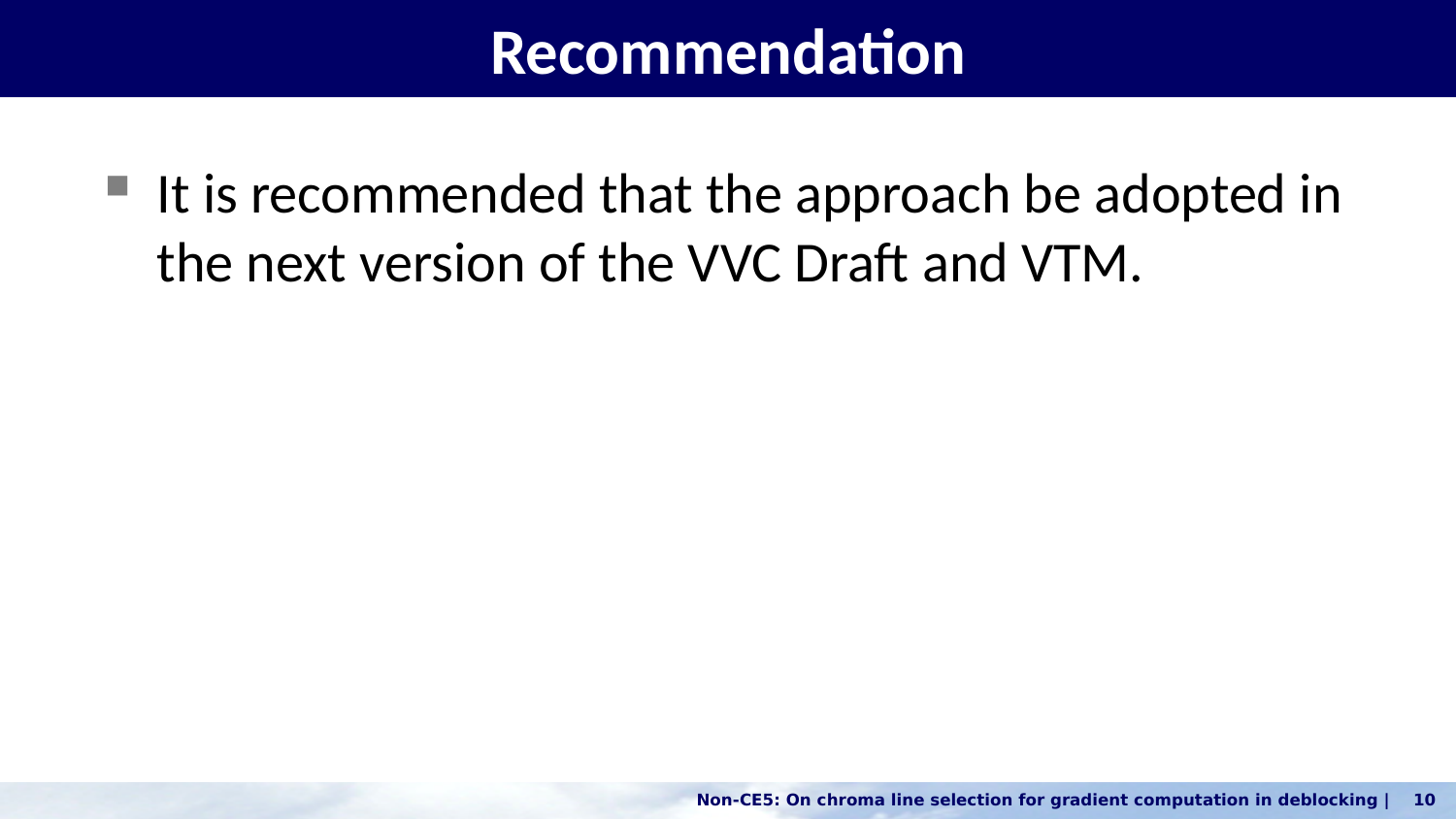

# Recommendation
It is recommended that the approach be adopted in the next version of the VVC Draft and VTM.